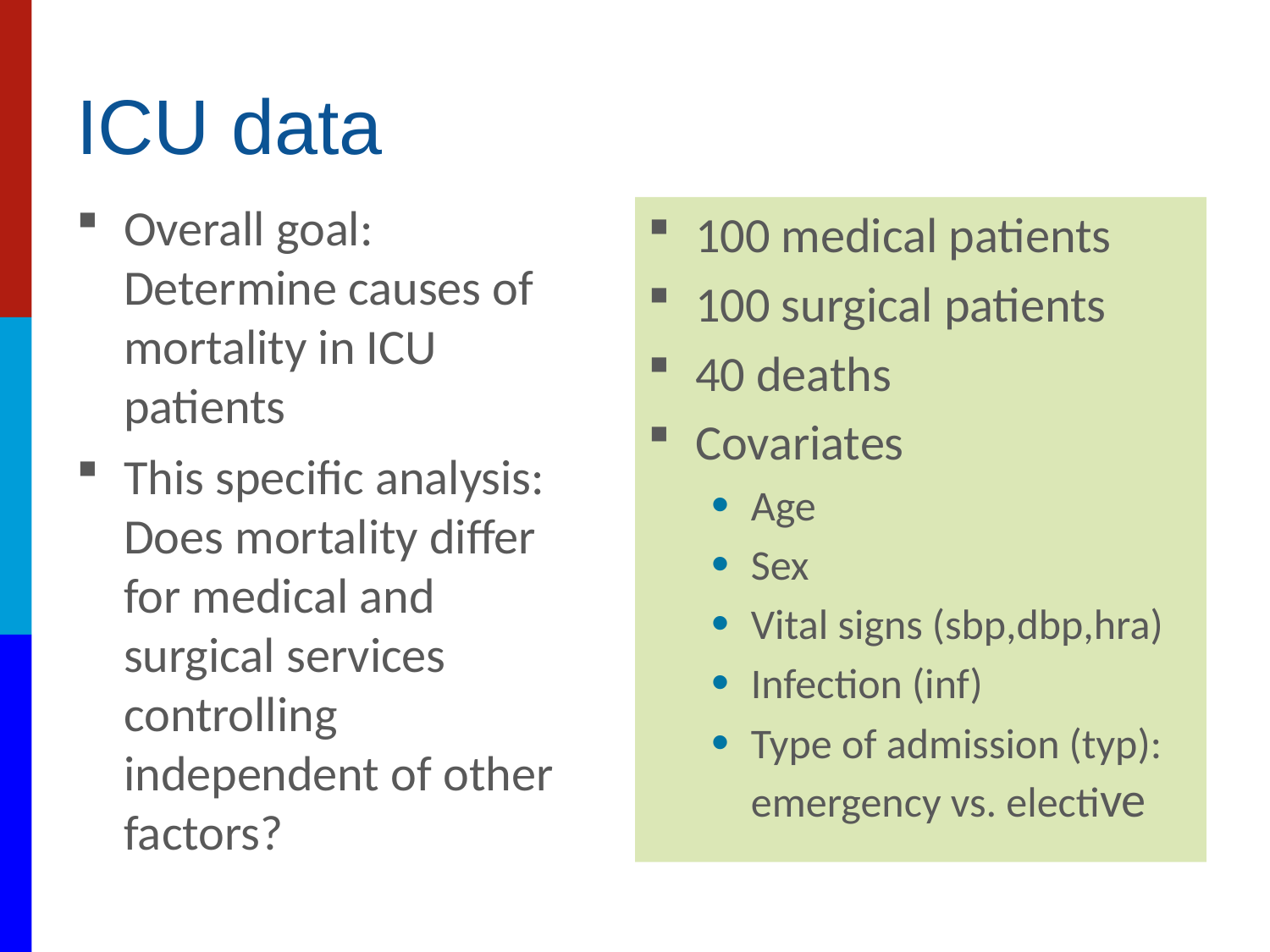

# ICU data
Overall goal: Determine causes of mortality in ICU patients
This specific analysis:  Does mortality differ for medical and surgical services controlling independent of other factors?
100 medical patients
100 surgical patients
40 deaths
Covariates
Age
Sex
Vital signs (sbp,dbp,hra)
Infection (inf)
Type of admission (typ): emergency vs. elective